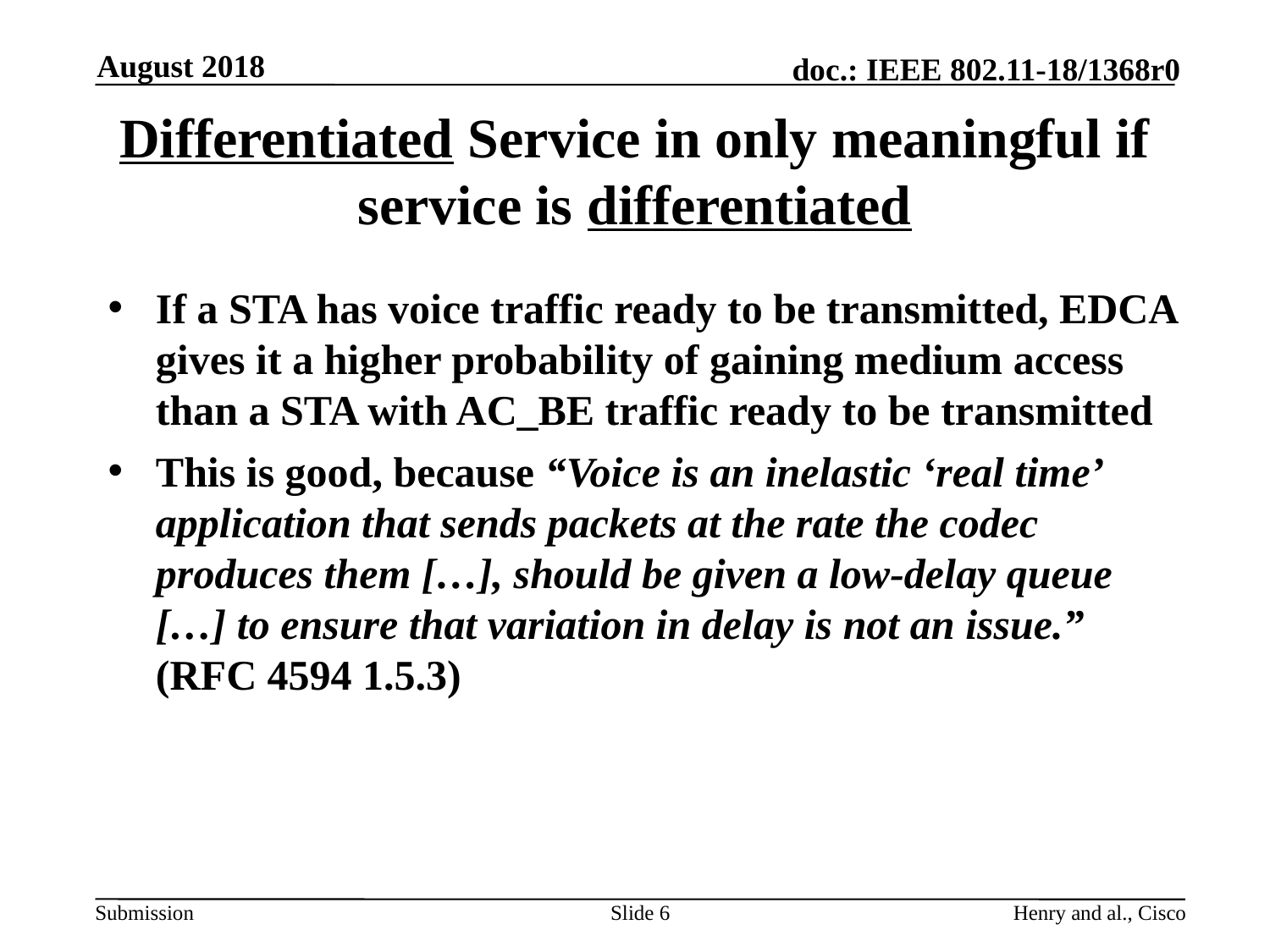

August 2018
# Differentiated Service in only meaningful if service is differentiated
If a STA has voice traffic ready to be transmitted, EDCA gives it a higher probability of gaining medium access than a STA with AC_BE traffic ready to be transmitted
This is good, because “Voice is an inelastic ‘real time’ application that sends packets at the rate the codec produces them […], should be given a low-delay queue […] to ensure that variation in delay is not an issue.” (RFC 4594 1.5.3)
Slide 6
Henry and al., Cisco